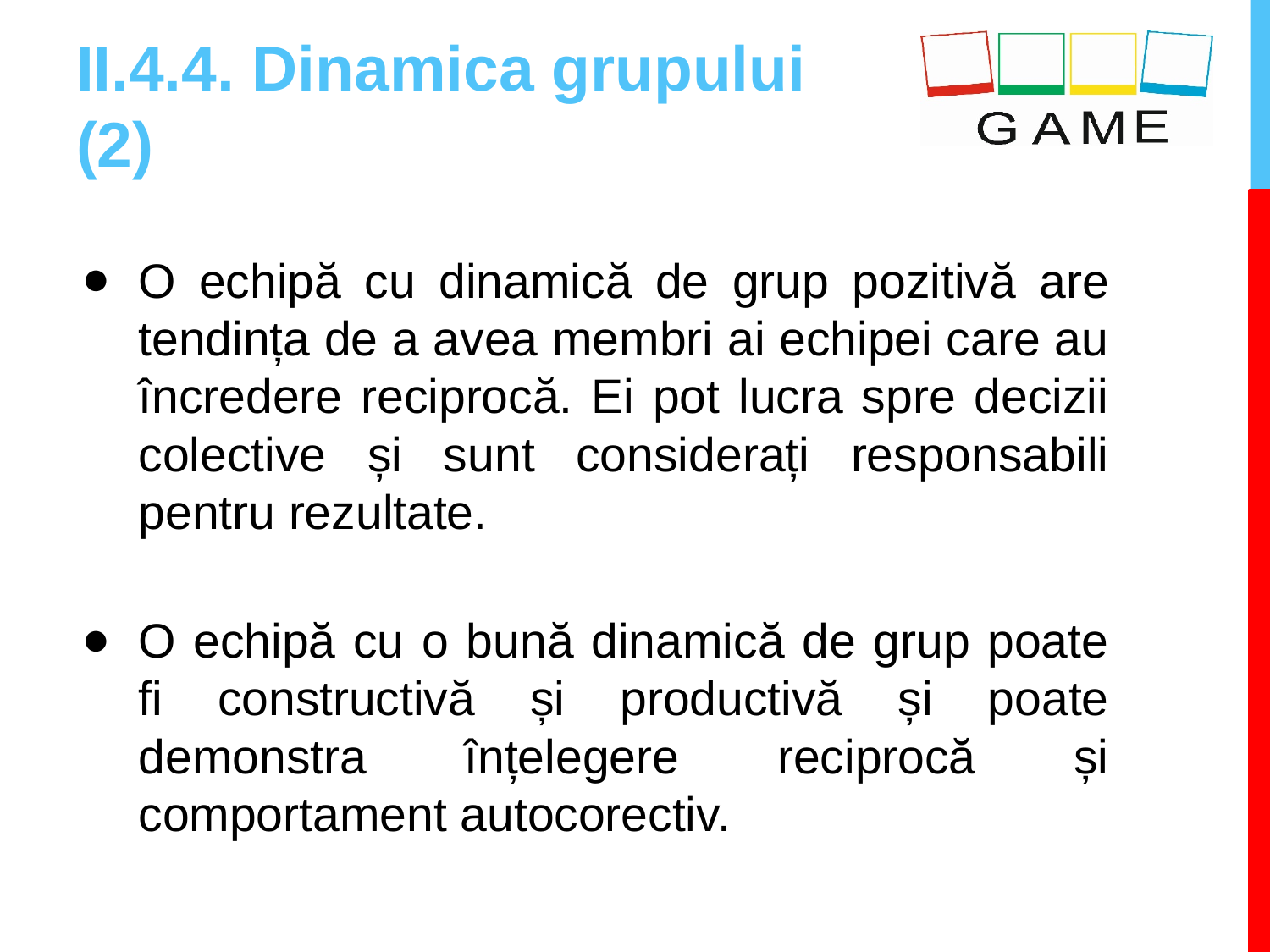

# II.4.4. Dinamica grupului (2)

O echipă cu dinamică de grup pozitivă are tendința de a avea membri ai echipei care au încredere reciprocă. Ei pot lucra spre decizii colective și sunt considerați responsabili pentru rezultate.

O echipă cu o bună dinamică de grup poate fi constructivă și productivă și poate demonstra înțelegere reciprocă și comportament autocorectiv.